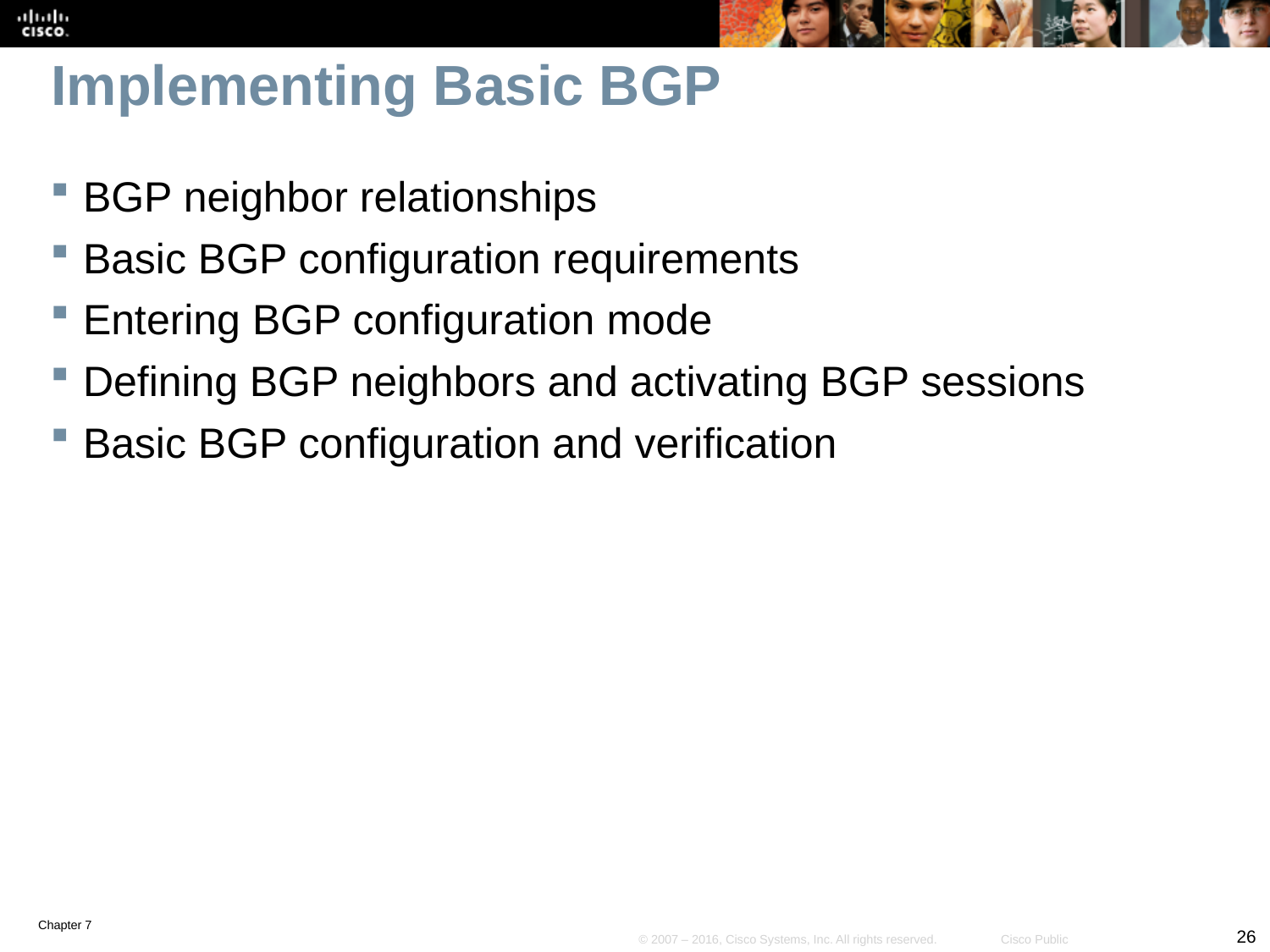

# Implementing Basic BGP
BGP neighbor relationships
Basic BGP configuration requirements
Entering BGP configuration mode
Defining BGP neighbors and activating BGP sessions
Basic BGP configuration and verification